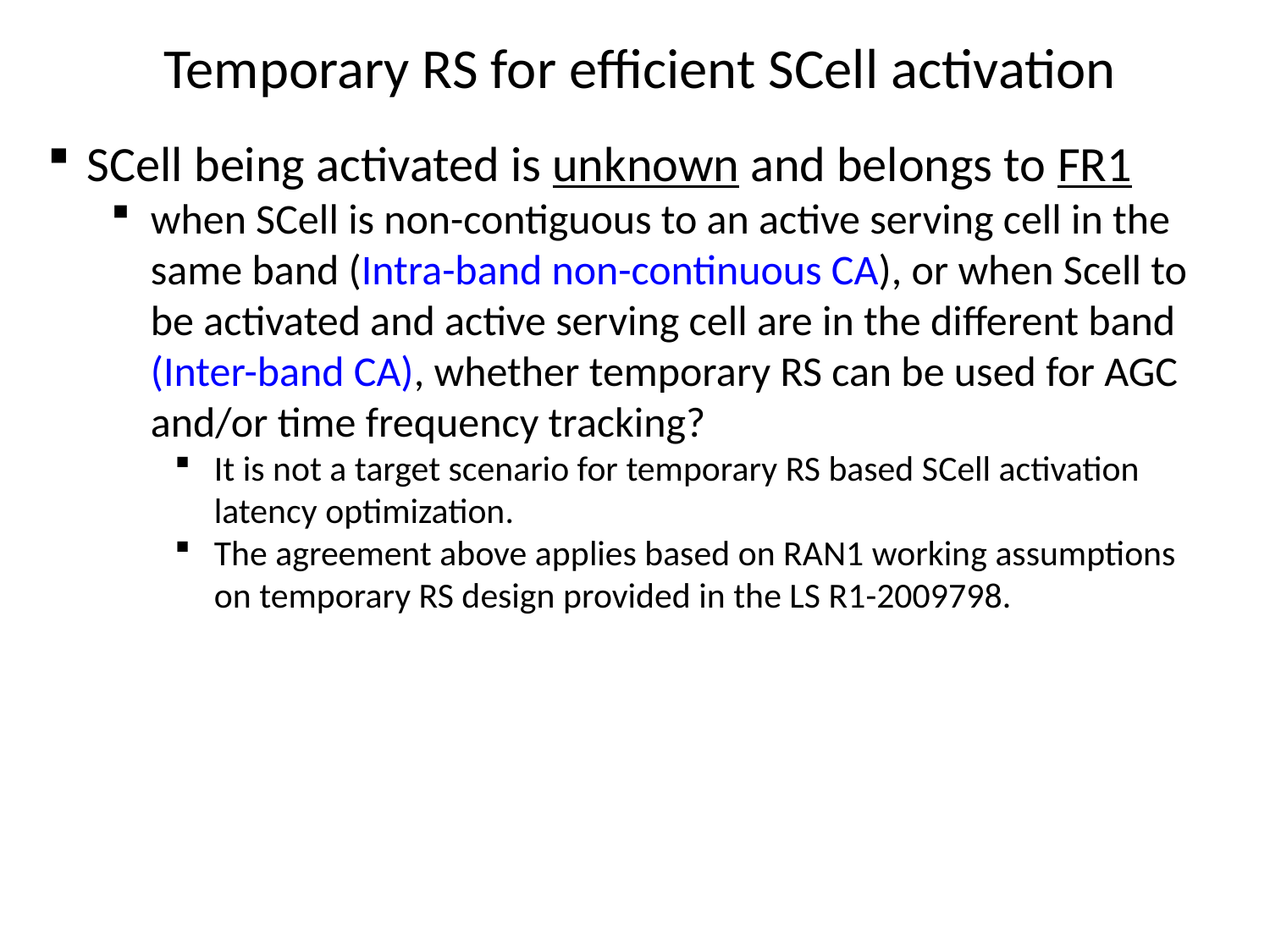

# Temporary RS for efficient SCell activation
SCell being activated is unknown and belongs to FR1
when SCell is non-contiguous to an active serving cell in the same band (Intra-band non-continuous CA), or when Scell to be activated and active serving cell are in the different band (Inter-band CA), whether temporary RS can be used for AGC and/or time frequency tracking?
It is not a target scenario for temporary RS based SCell activation latency optimization.
The agreement above applies based on RAN1 working assumptions on temporary RS design provided in the LS R1-2009798.